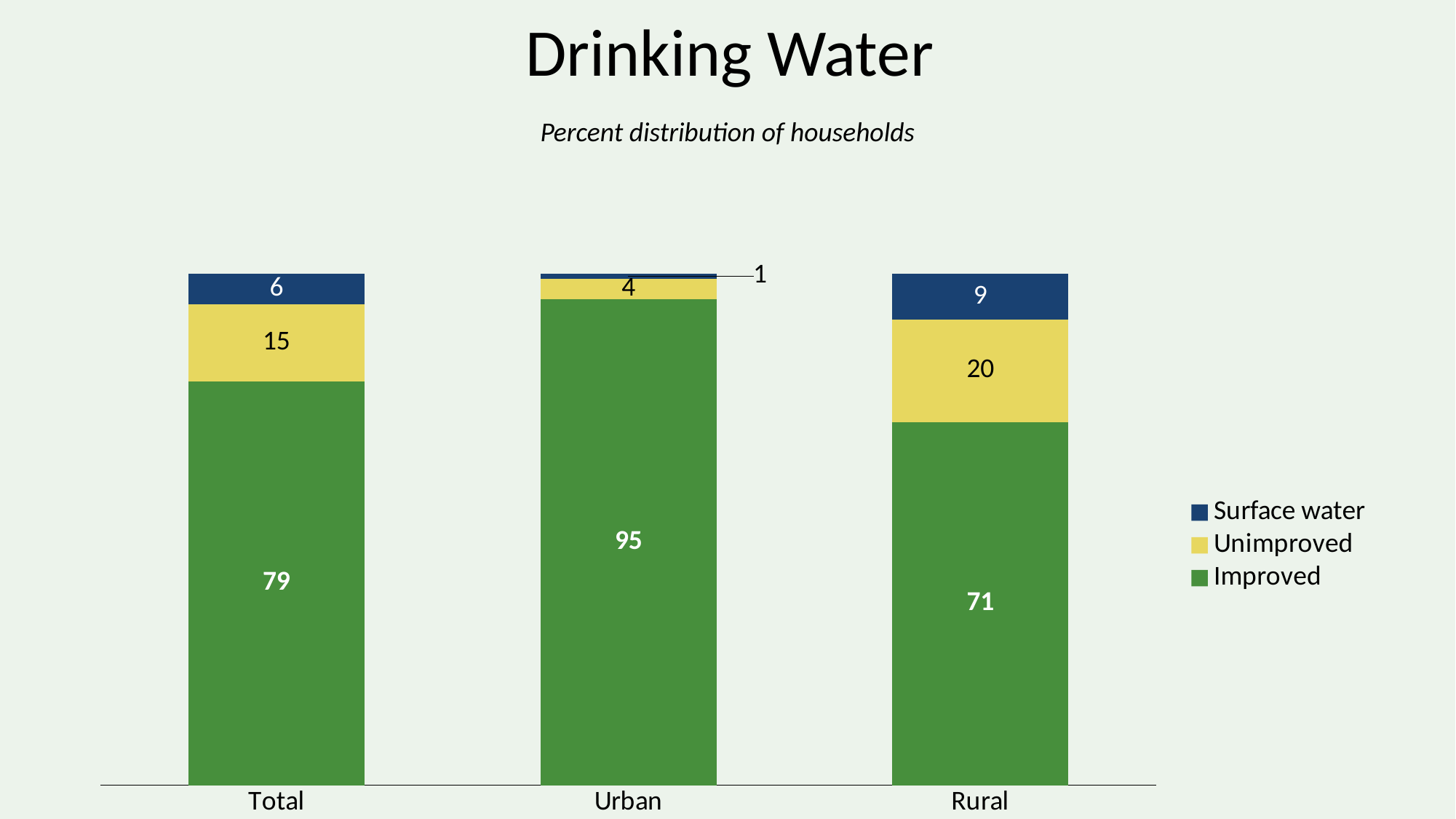

# Drinking Water
Percent distribution of households

### Chart

| Category | Improved | Unimproved | Surface water |
|---|---|---|---|
| Total | 79.0 | 15.0 | 6.0 |
| Urban | 95.0 | 4.0 | 1.0 |
| Rural | 71.0 | 20.0 | 9.0 |